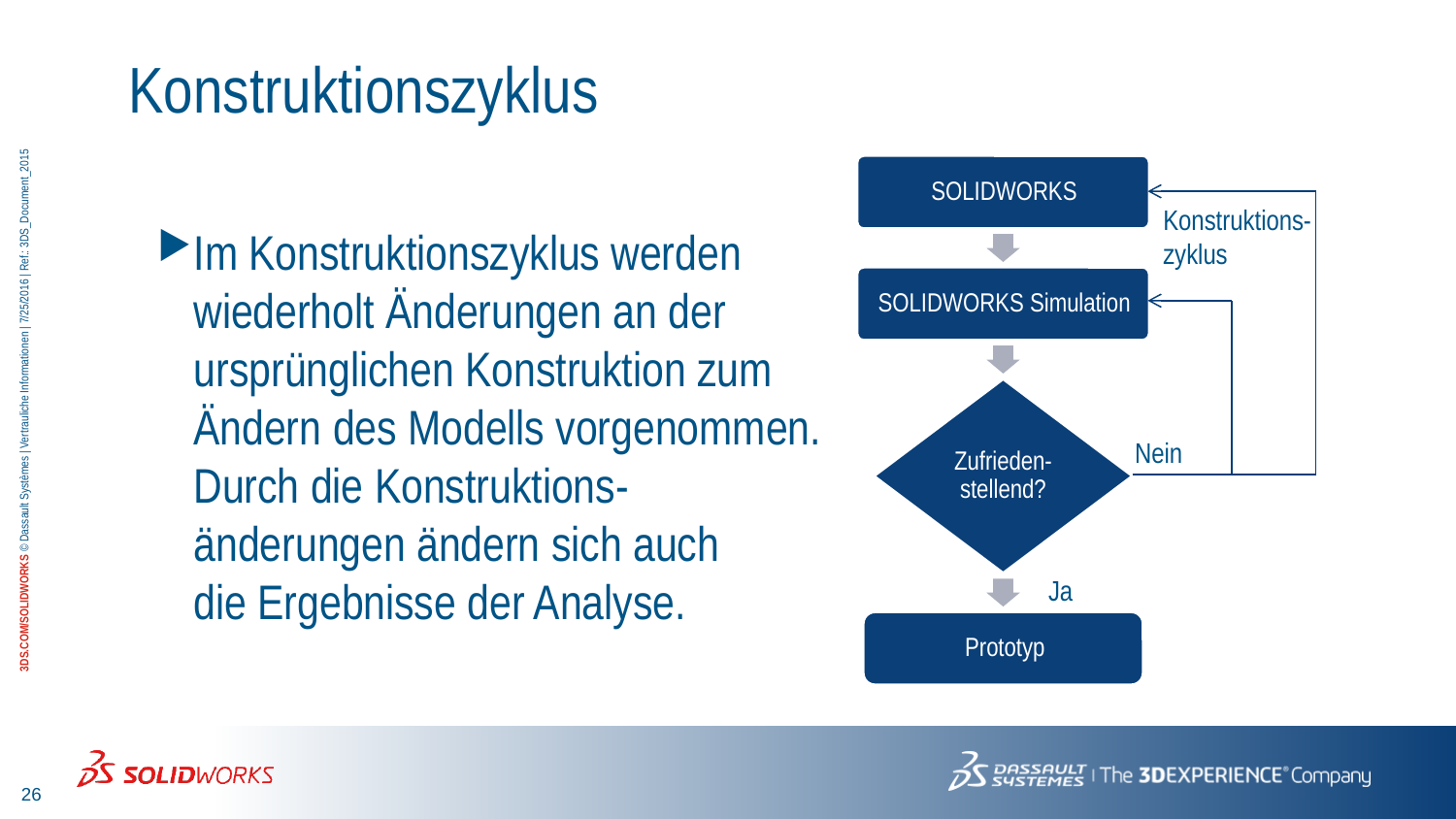

# Konstruktionszyklus
SOLIDWORKS

SOLIDWORKS Simulation

Zufrieden-stellend?

Prototyp
Nein
Ja
Konstruktions-
zyklus
Im Konstruktionszyklus werden wiederholt Änderungen an der ursprünglichen Konstruktion zum Ändern des Modells vorgenommen. Durch die Konstruktions-änderungen ändern sich auch die Ergebnisse der Analyse.